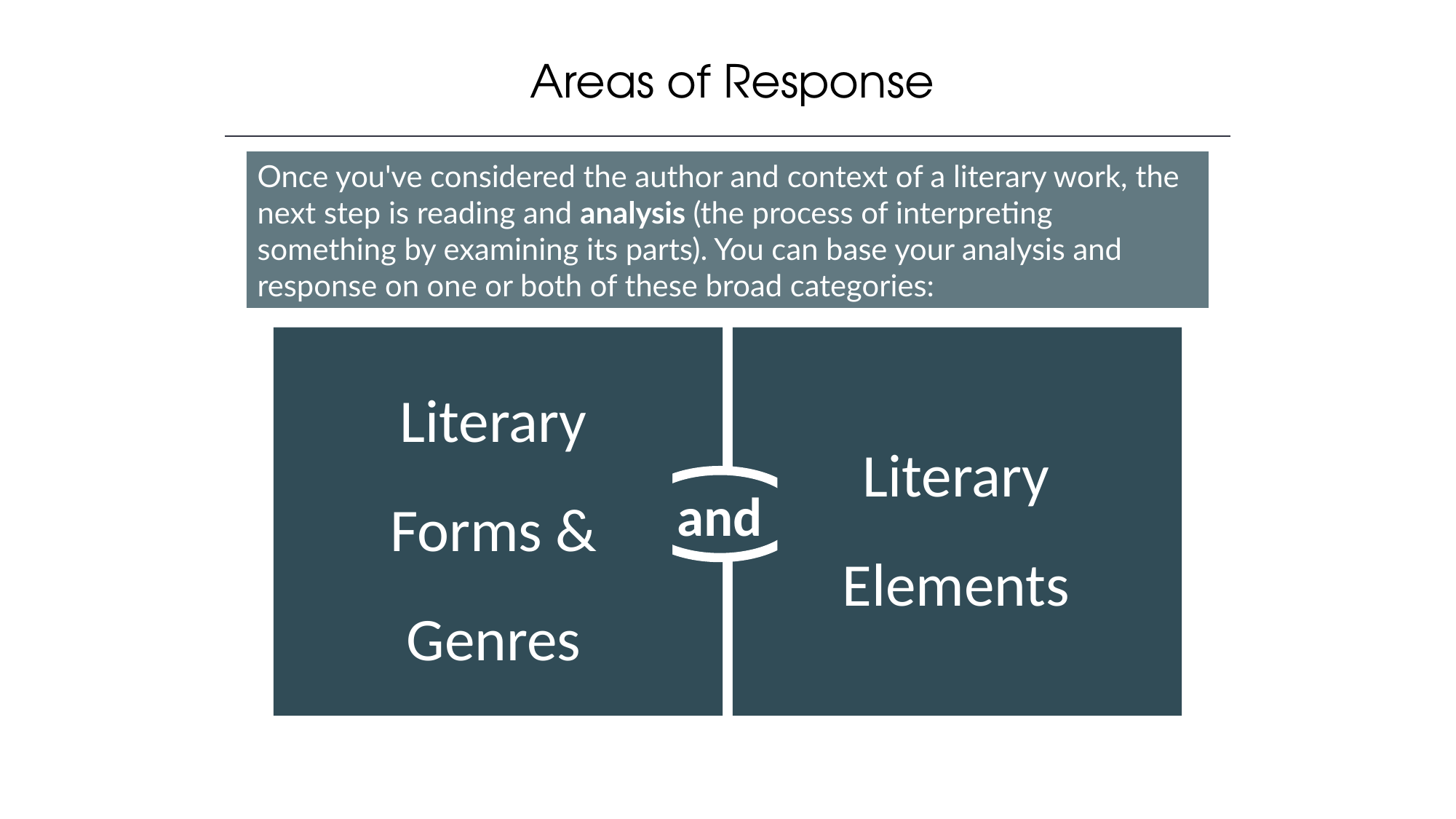

Areas of Response
HAWKES LEARNING
Once you've considered the author and context of a literary work, the next step is reading and analysis (the process of interpreting something by examining its parts). You can base your analysis and response on one or both of these broad categories:

and
Literary Forms & Genres
Literary Elements